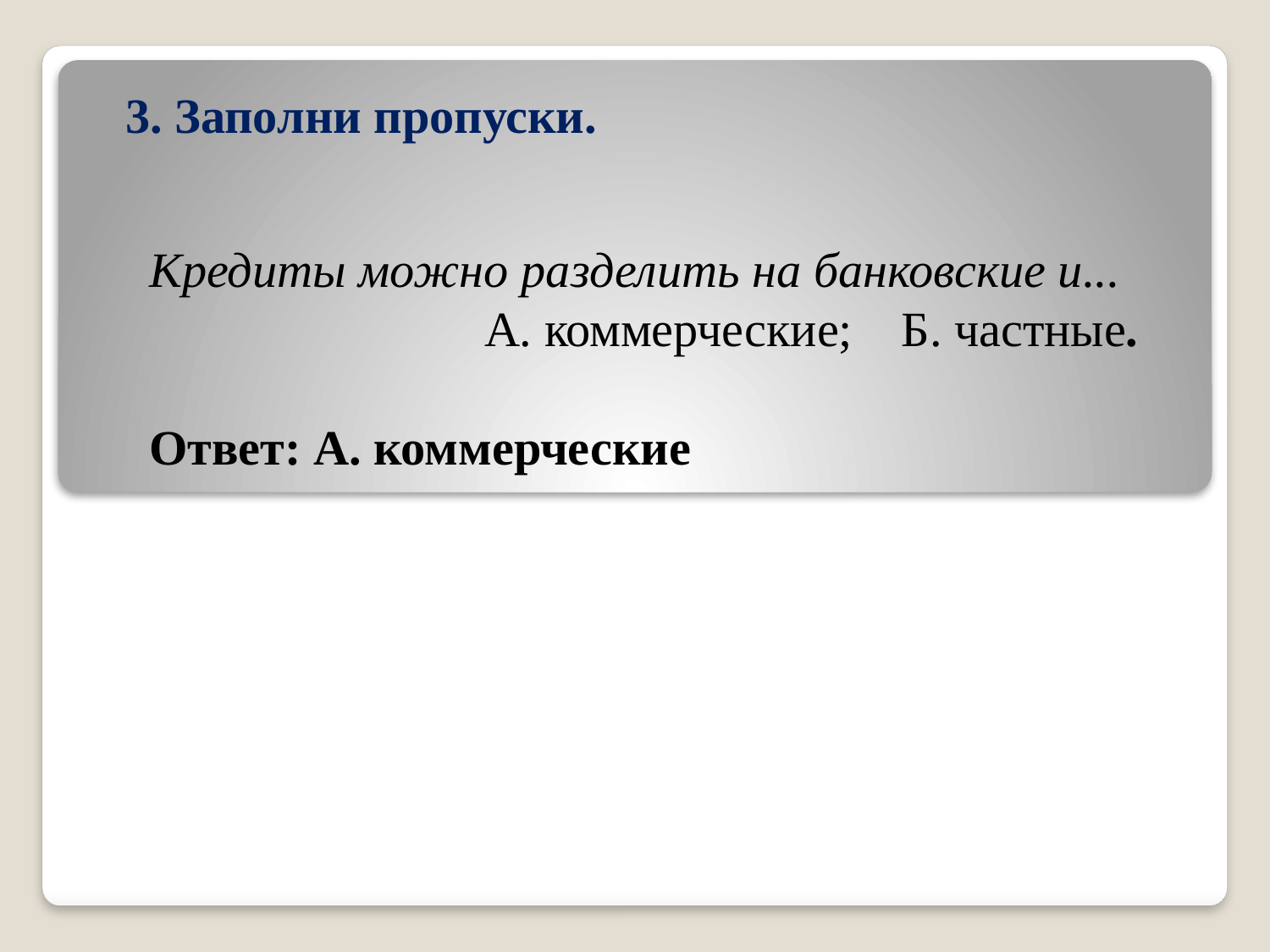

# 3. Заполни пропуски.
Кредиты можно разделить на банковские и...
А. коммерческие;    Б. частные.

Ответ: А. коммерческие